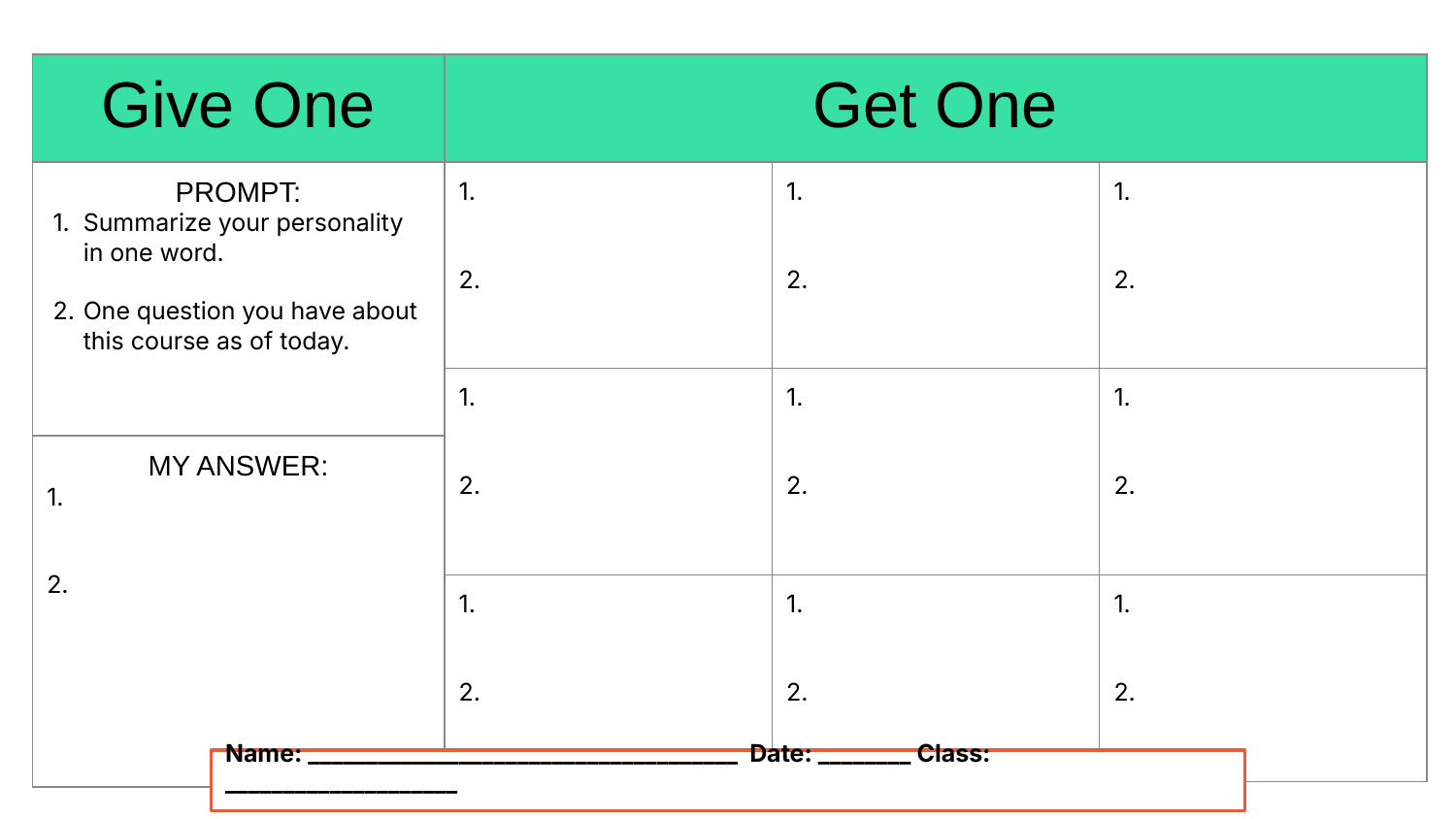

| Get One |  |  |
| --- | --- | --- |
| 1. 2. | 1. 2. | 1. 2. |
| 1. 2. | 1. 2. | 1. 2. |
| 1. 2. | 1. 2. | 1. 2. |
| Give One |
| --- |
| PROMPT: Summarize your personality in one word. One question you have about this course as of today. |
| MY ANSWER: 1. 2. |
Name: _____________________________________  Date: ________ Class: ____________________